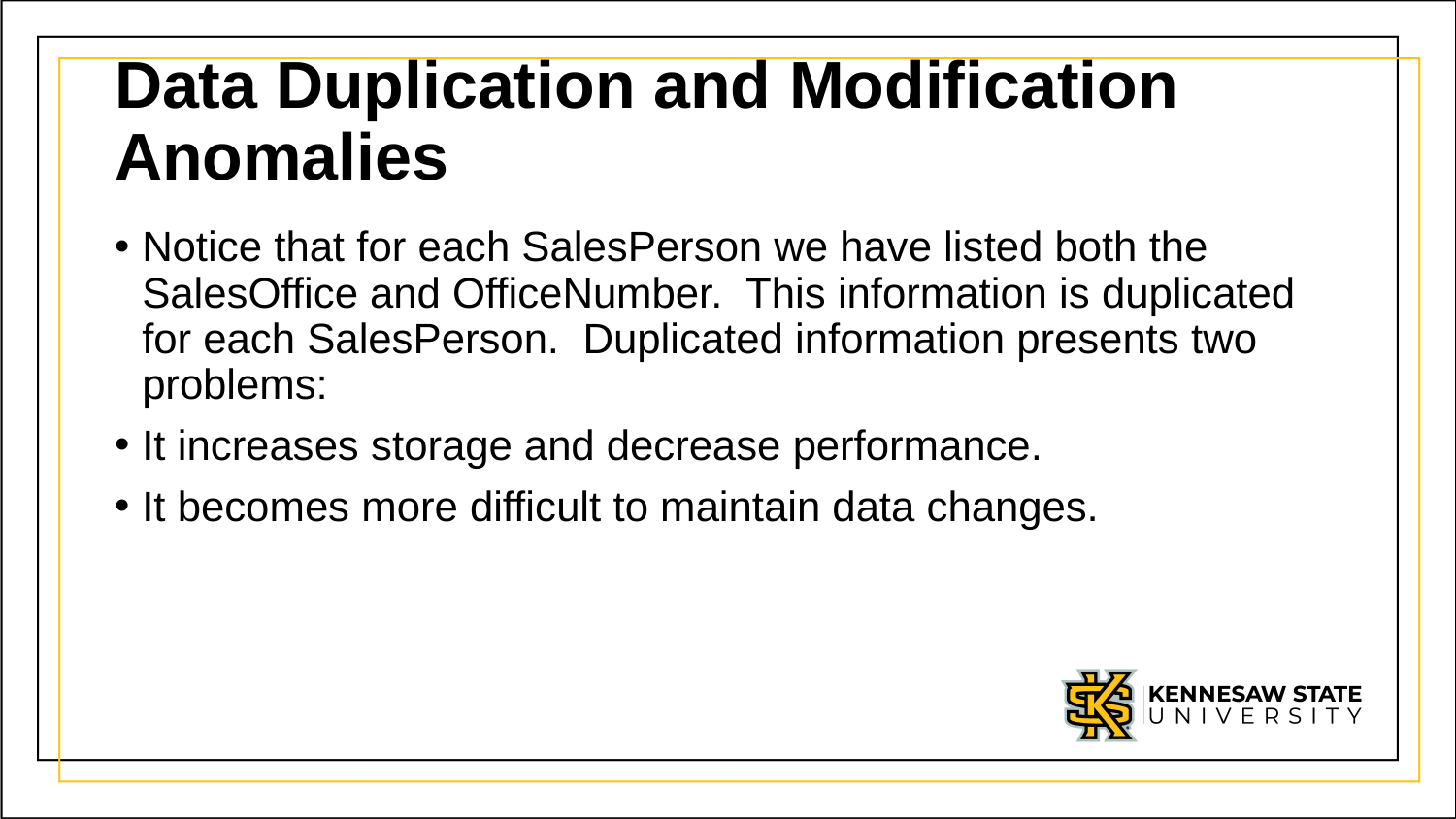

# Data Duplication and Modification Anomalies
Notice that for each SalesPerson we have listed both the SalesOffice and OfficeNumber.  This information is duplicated for each SalesPerson.  Duplicated information presents two problems:
It increases storage and decrease performance.
It becomes more difficult to maintain data changes.